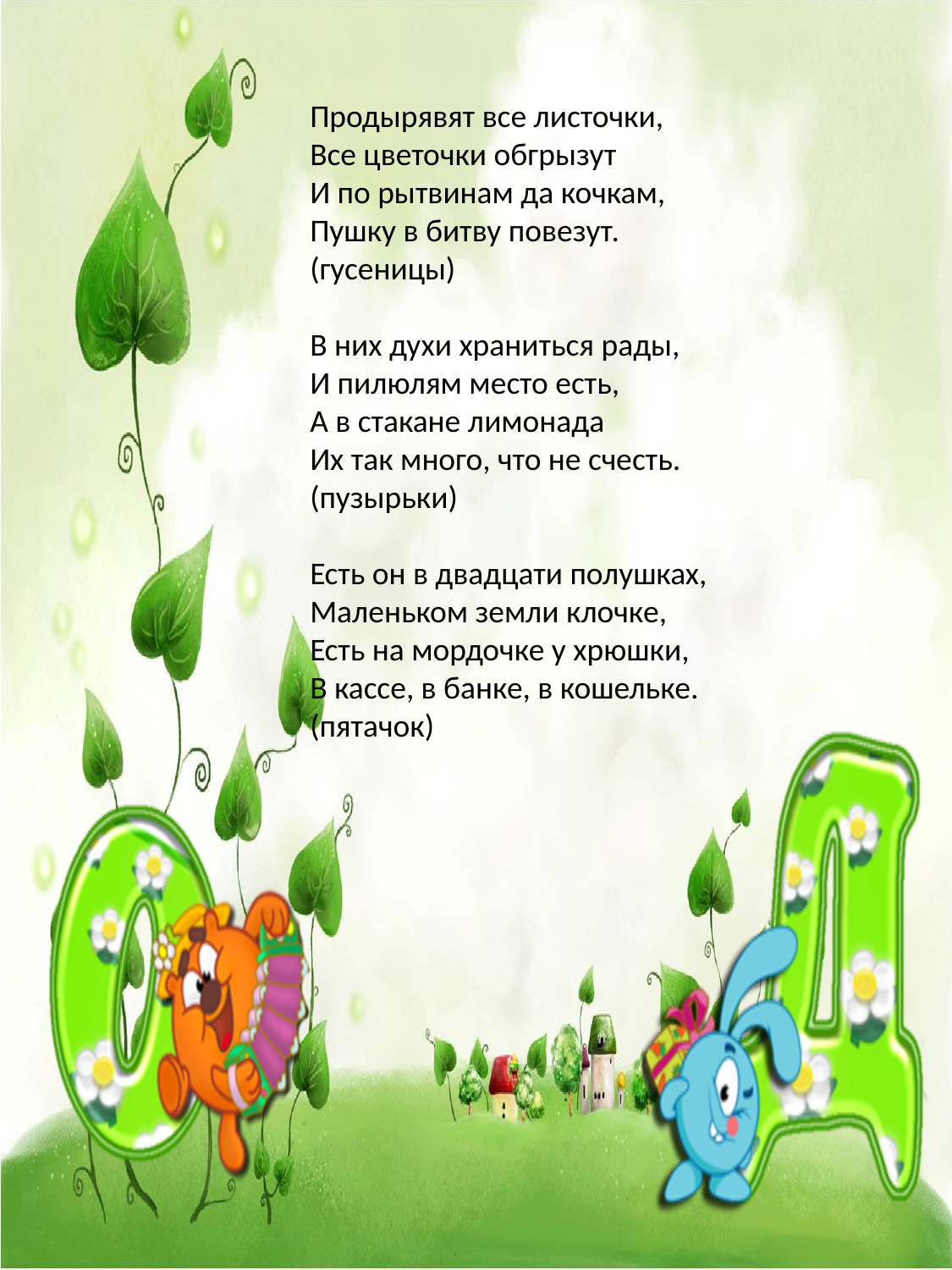

Продырявят все листочки,
Все цветочки обгрызут
И по рытвинам да кочкам,
Пушку в битву повезут.
(гусеницы)
В них духи храниться рады,
И пилюлям место есть,
А в стакане лимонада
Их так много, что не счесть.
(пузырьки)
Есть он в двадцати полушках,
Маленьком земли клочке,
Есть на мордочке у хрюшки,
В кассе, в банке, в кошельке.
(пятачок)